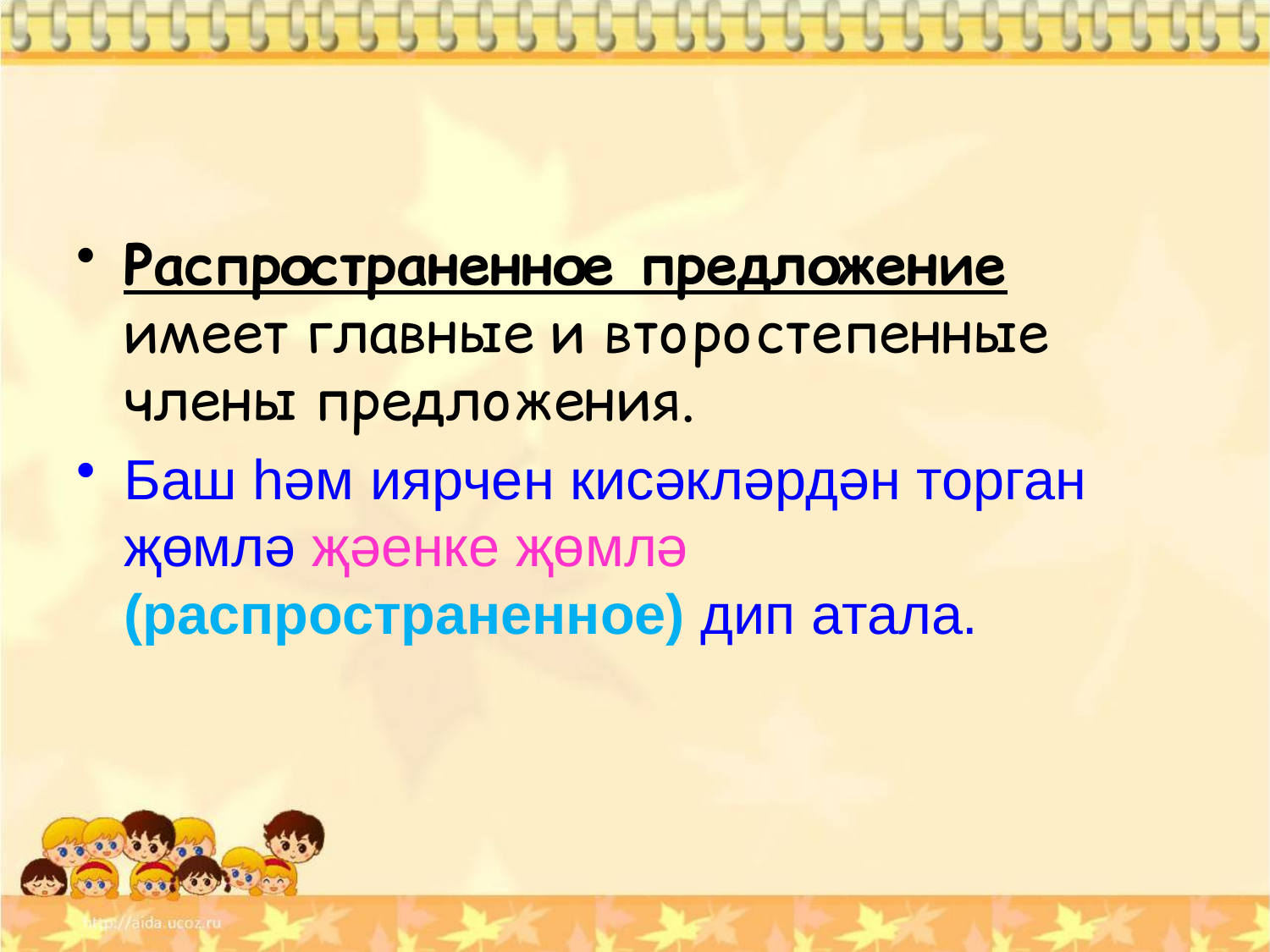

#
Распространенное предложение имеет главные и второстепенные члены предложения.
Баш һәм иярчен кисәкләрдән торган җөмлә җәенке җөмлә (распространенное) дип атала.